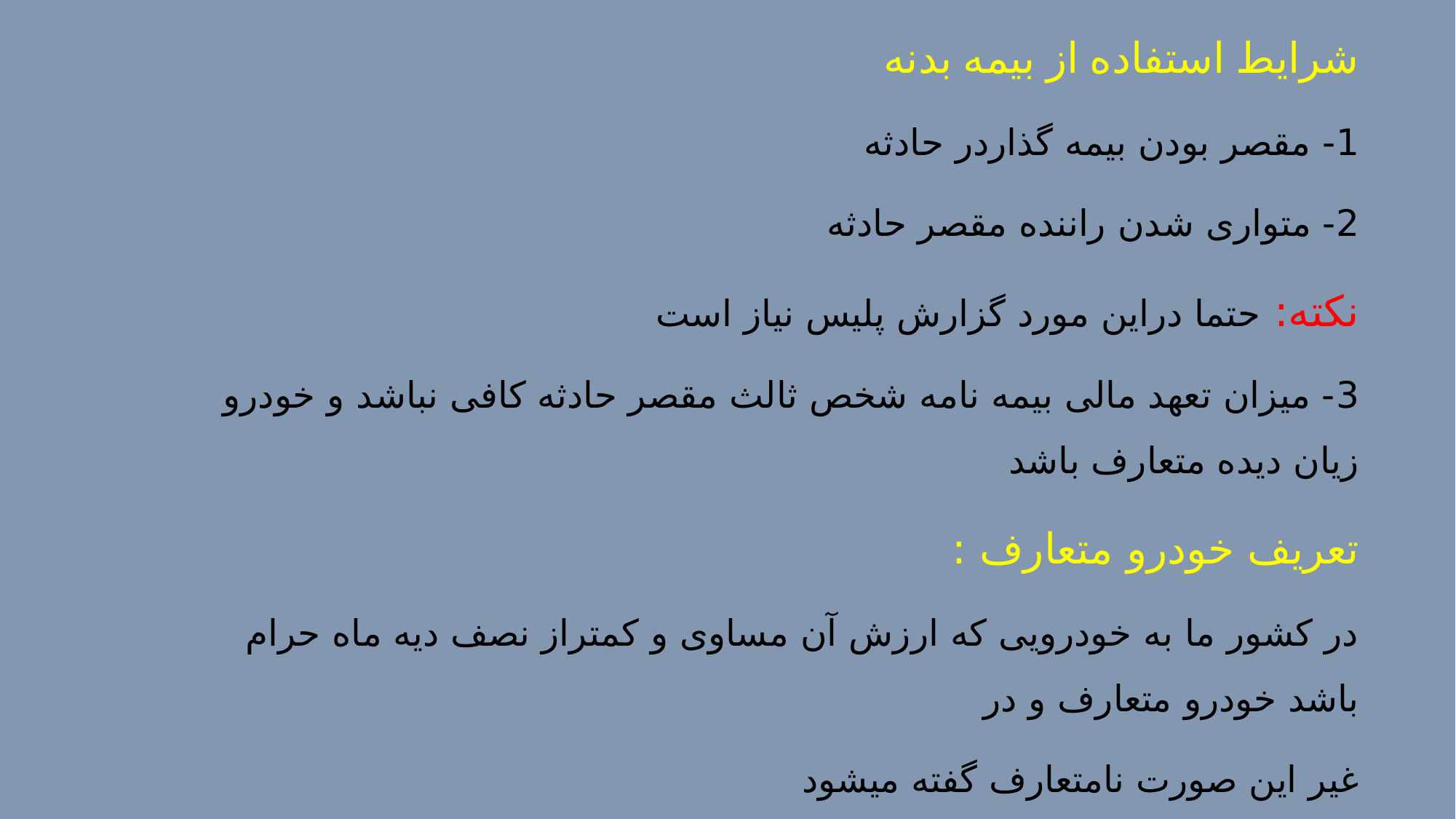

شرایط استفاده از بیمه بدنه
1- مقصر بودن بیمه گذاردر حادثه
2- متواری شدن راننده مقصر حادثه
نکته: حتما دراین مورد گزارش پلیس نیاز است
3- میزان تعهد مالی بیمه نامه شخص ثالث مقصر حادثه کافی نباشد و خودرو زیان دیده متعارف باشد
تعریف خودرو متعارف :
در کشور ما به خودرویی که ارزش آن مساوی و کمتراز نصف دیه ماه حرام باشد خودرو متعارف و در
غیر این صورت نامتعارف گفته میشود
لازم به ذکر است با توجه به اینکه مبلغ پرداخت شده توسط شرکت بیمه قابل ریکاوری است مبلغ
 فرانشیز 5% میباشد